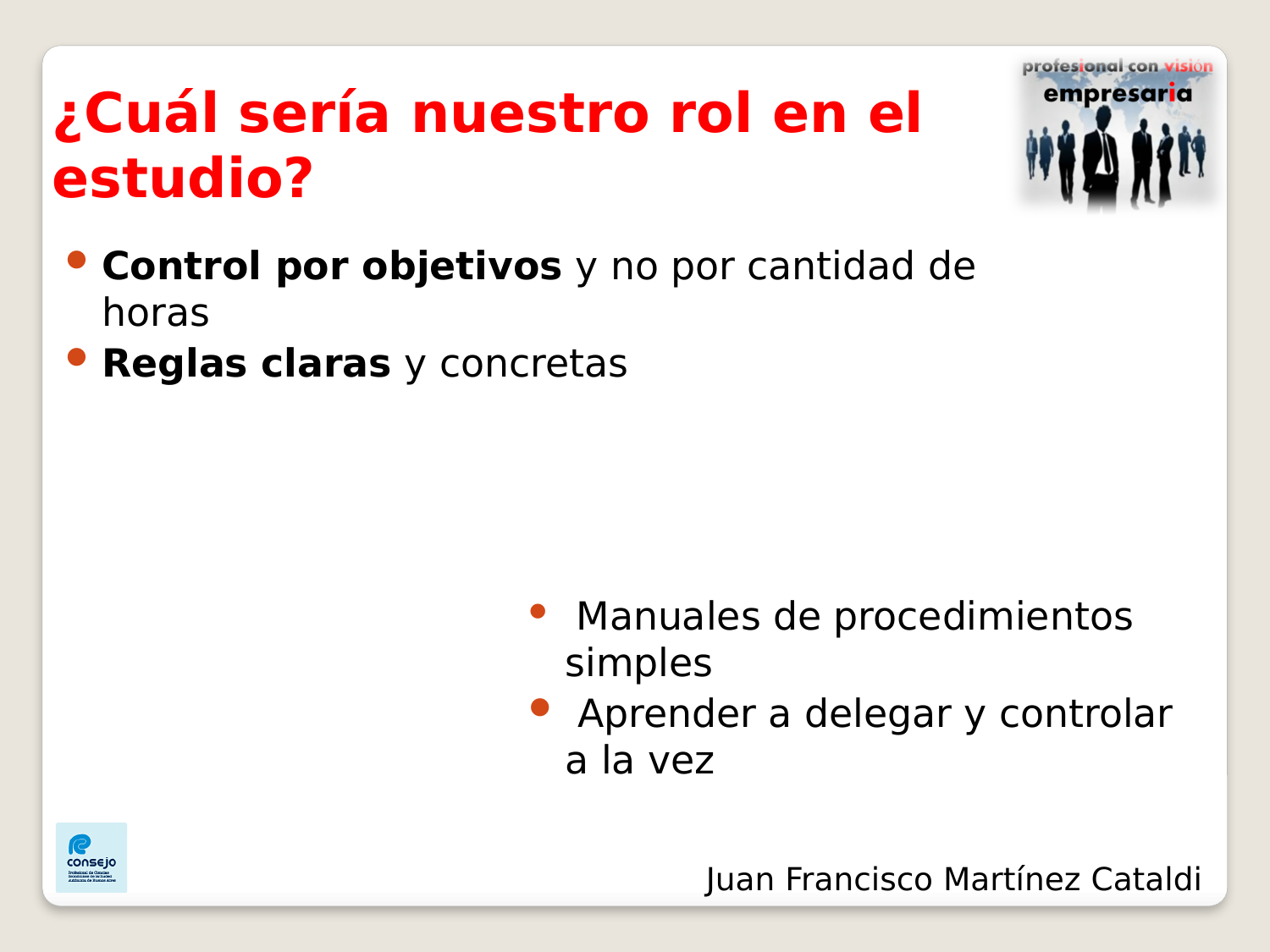

¿Cuál sería nuestro rol en el estudio?
Control por objetivos y no por cantidad de horas
Reglas claras y concretas
 Manuales de procedimientos simples
 Aprender a delegar y controlar a la vez
Juan Francisco Martínez Cataldi